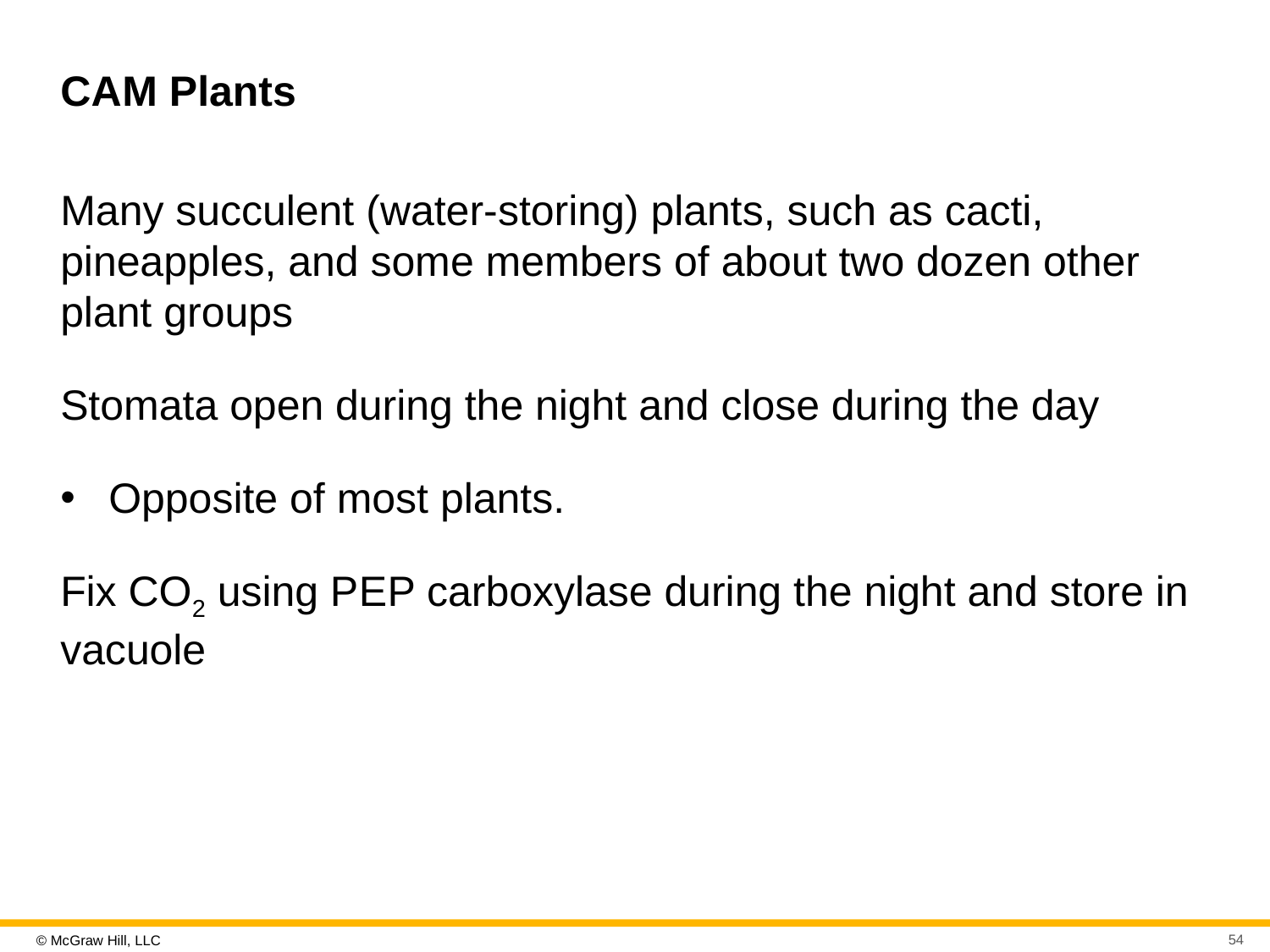

# C A M Plants
Many succulent (water-storing) plants, such as cacti, pineapples, and some members of about two dozen other plant groups
Stomata open during the night and close during the day
Opposite of most plants.
Fix CO2 using P E P carboxylase during the night and store in vacuole
54